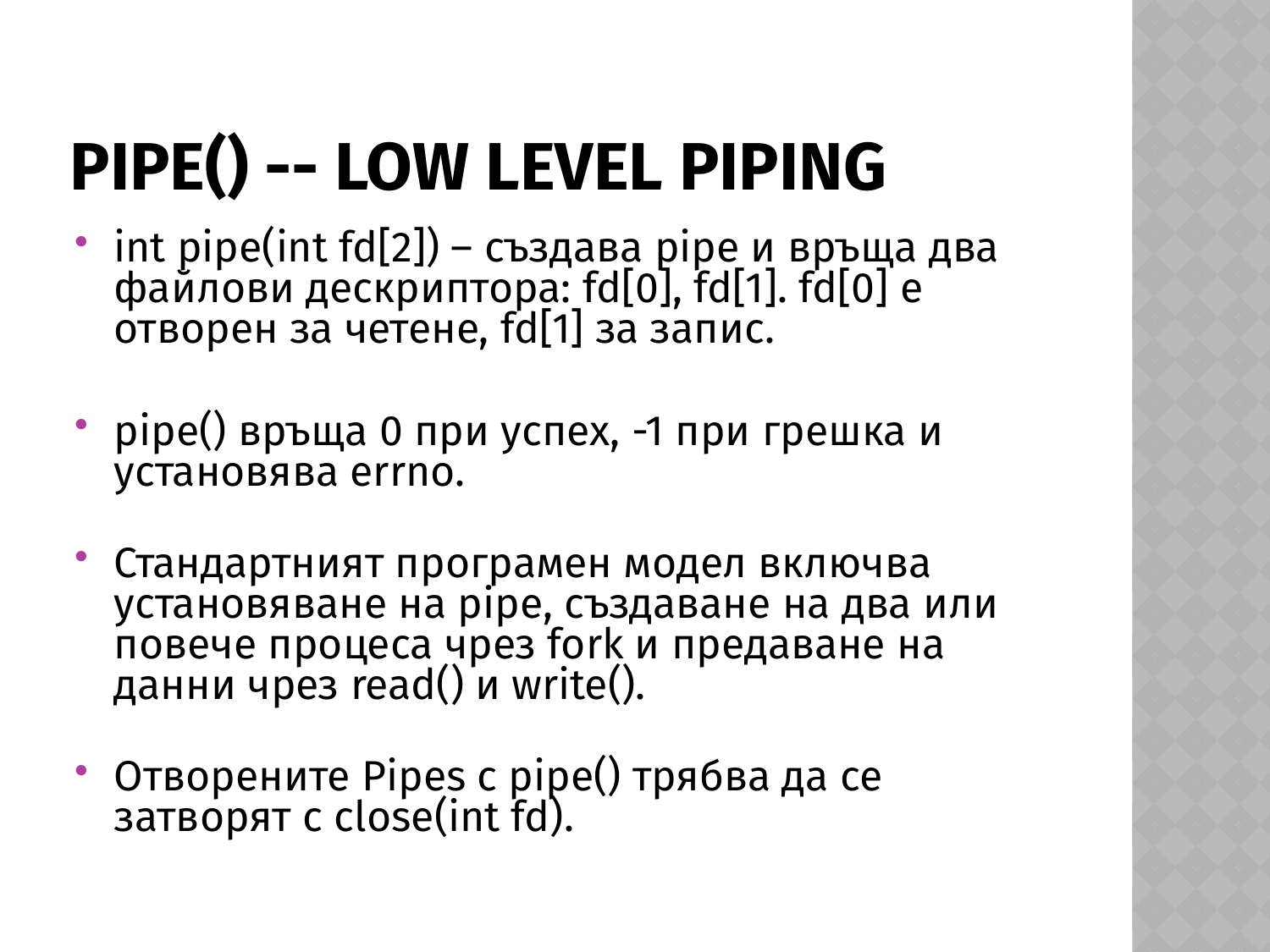

# pipe() -- Low level Piping
int pipe(int fd[2]) – създава pipe и връща два файлови дескриптора: fd[0], fd[1]. fd[0] е отворен за четене, fd[1] за запис.
pipe() връща 0 при успех, -1 при грешка и установява errno.
Стандартният програмен модел включва установяване на pipe, създаване на два или повече процеса чрез fork и предаване на данни чрез read() и write().
Отворените Pipes с pipe() трябва да се затворят с close(int fd).